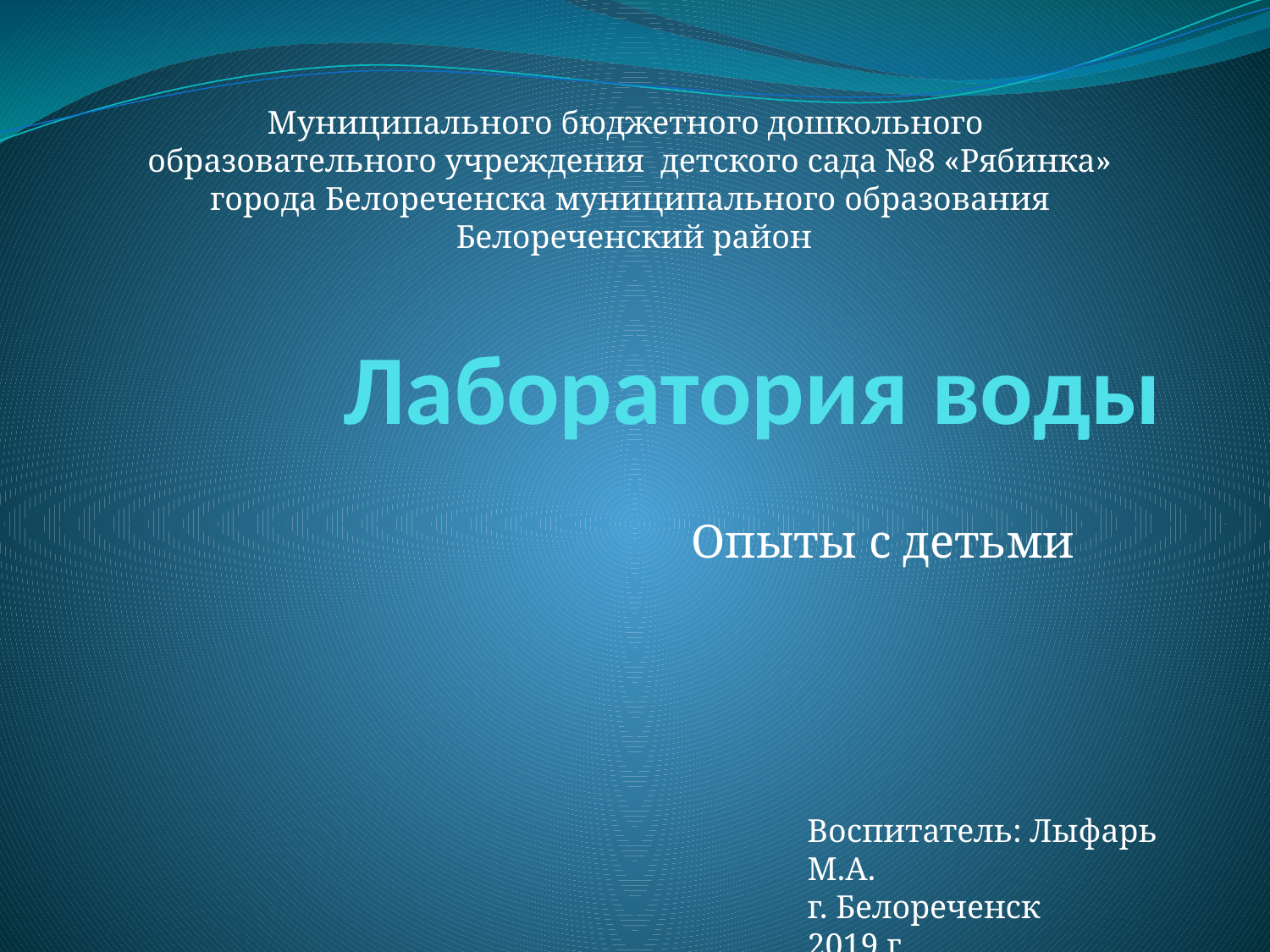

Муниципального бюджетного дошкольного
образовательного учреждения  детского сада №8 «Рябинка»
города Белореченска муниципального образования
 Белореченский район
# Лаборатория воды
Опыты с детьми

Воспитатель: Лыфарь М.А.
г. Белореченск
2019 г.